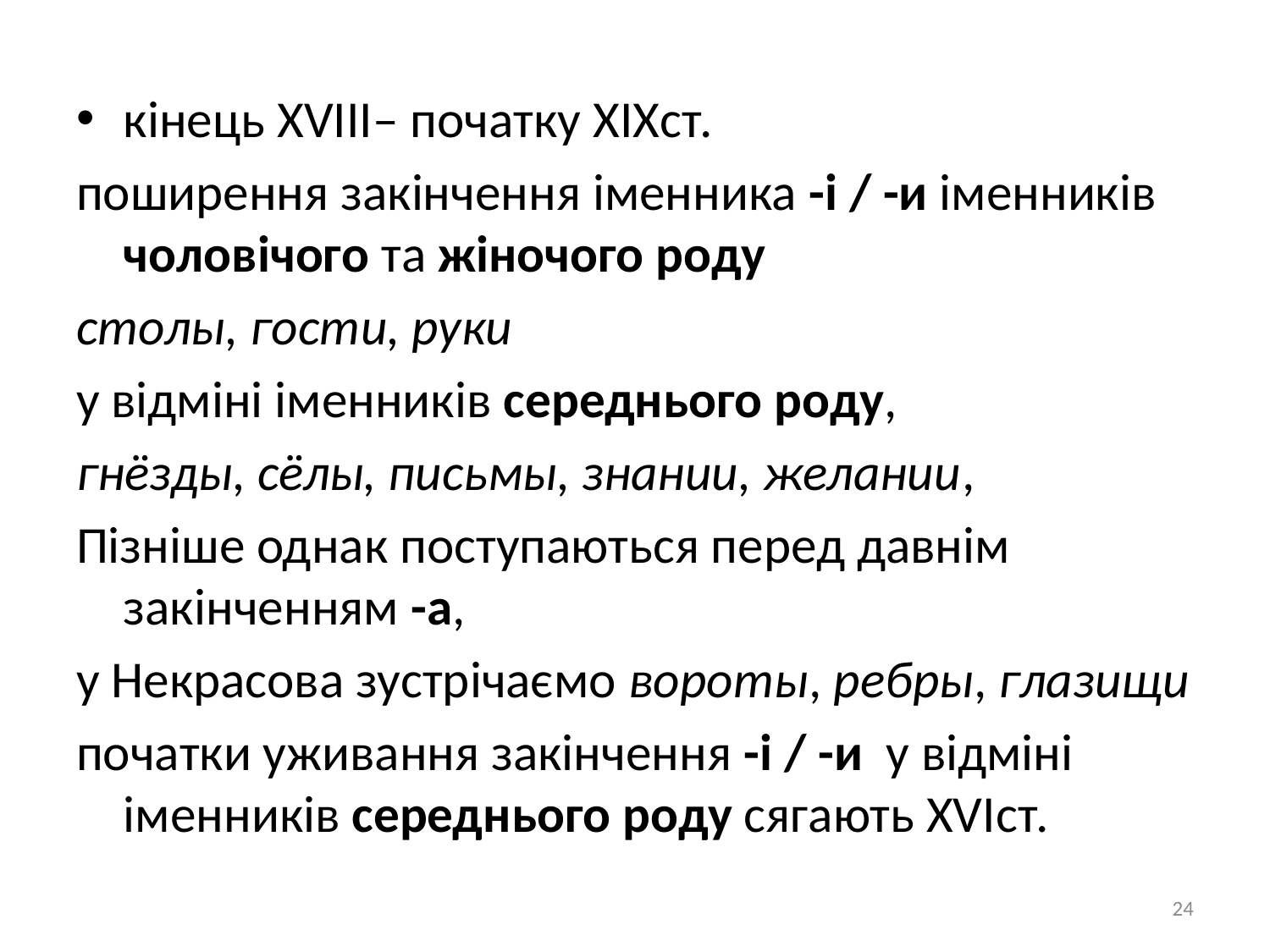

кінець XVIII– початку XIXст.
поширення закінчення іменника -і / -и іменників чоловічого та жіночого роду
столы, гости, руки
у відміні іменників середнього роду,
гнёзды, сёлы, письмы, знании, желании,
Пізніше однак поступаються перед давнім закінченням -а,
у Некрасова зустрічаємо вороты, ребры, глазищи
початки уживання закінчення -і / -и  у відміні іменників середнього роду сягають XVIст.
24